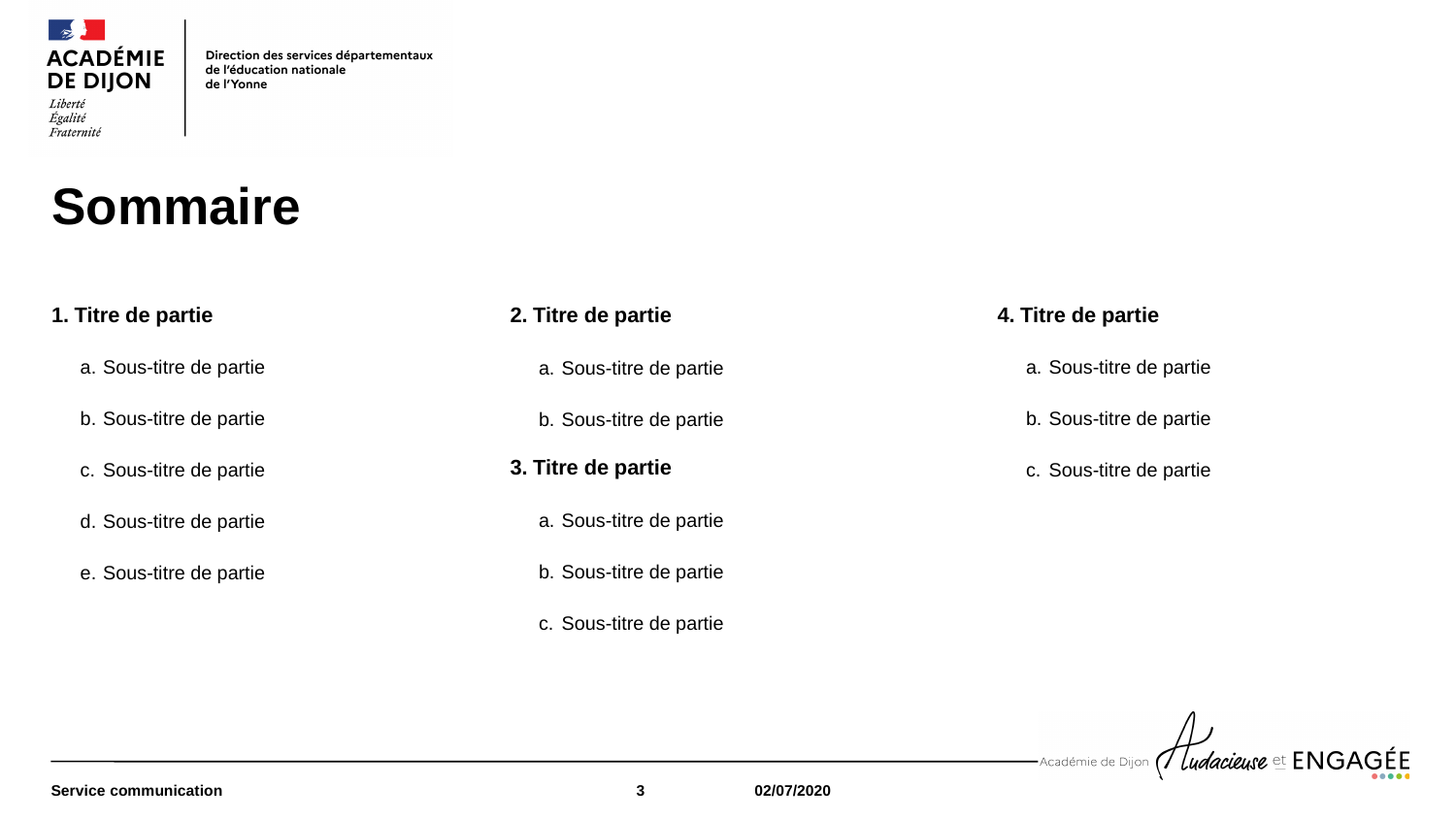

# Sommaire
Titre de partie
Sous-titre de partie
Sous-titre de partie
Sous-titre de partie
Sous-titre de partie
Sous-titre de partie

Titre de partie
Sous-titre de partie
Sous-titre de partie
Sous-titre de partie
Titre de partie
Sous-titre de partie
Sous-titre de partie
Titre de partie
Sous-titre de partie
Sous-titre de partie
Sous-titre de partie
Service communication
3
02/07/2020